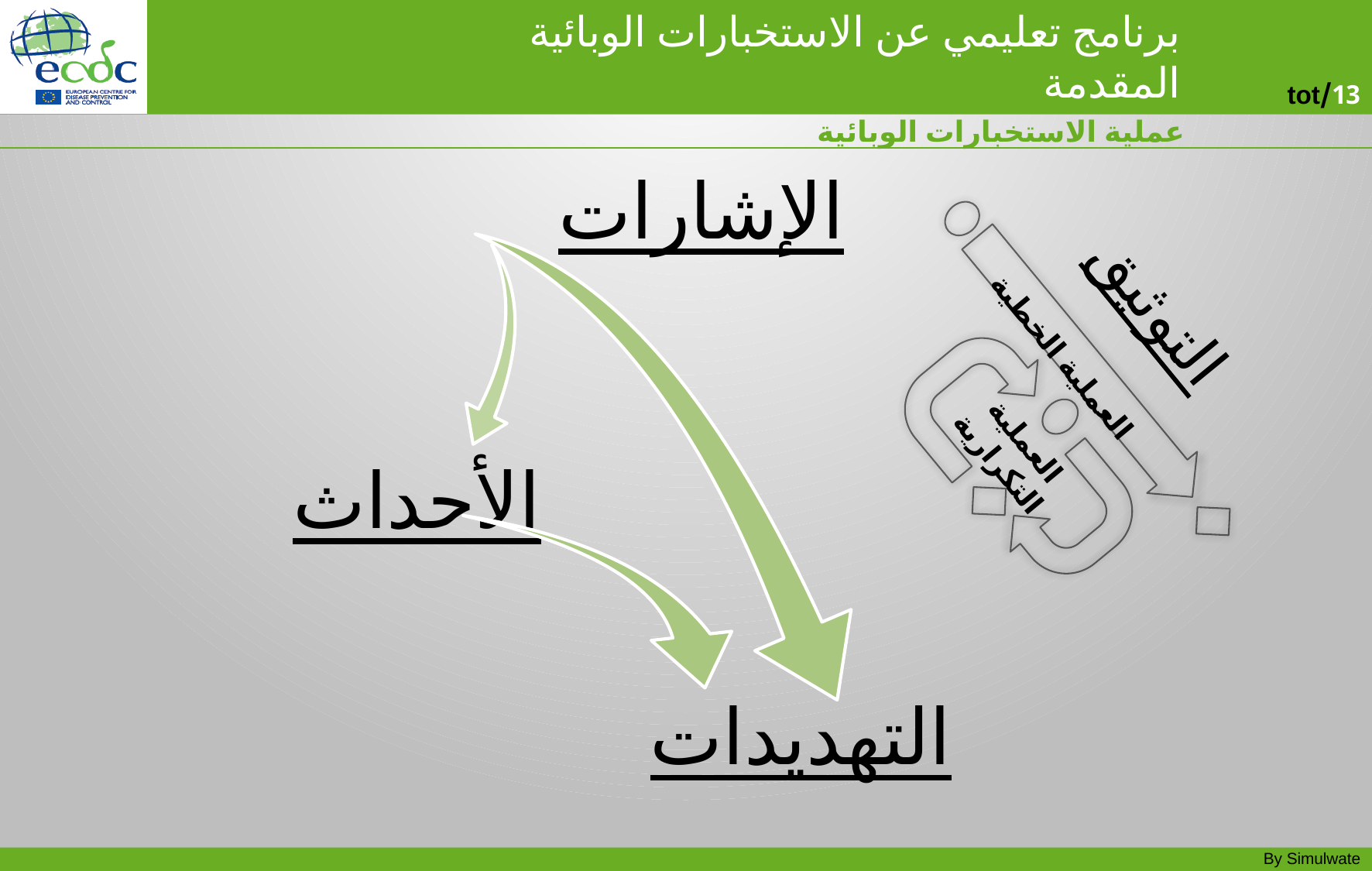

عملية الاستخبارات الوبائية
الإشارات
الأحداث
التهديدات

العملية الخطية
العملية التكرارية

التوثيق